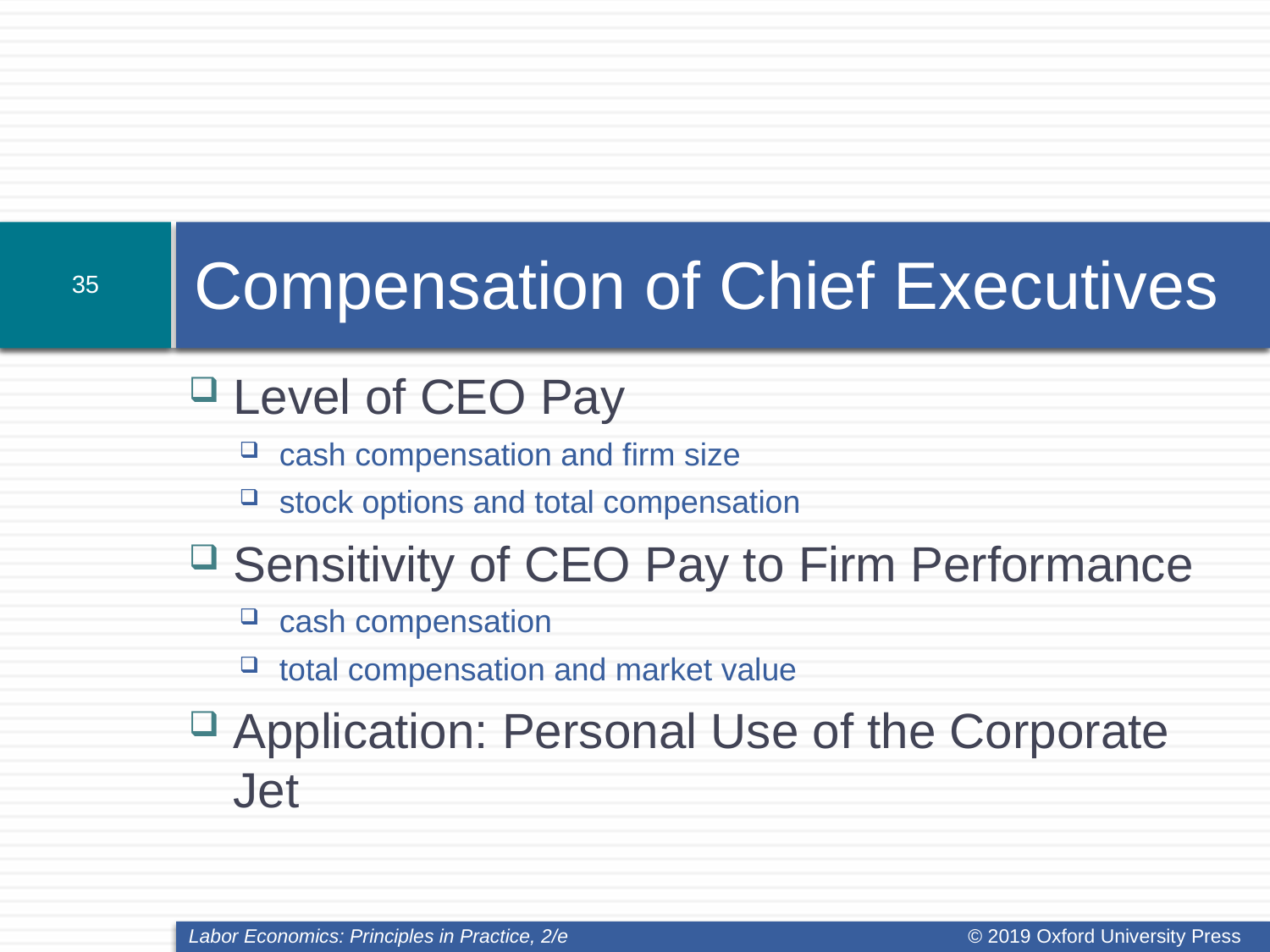

35
# Compensation of Chief Executives
Level of CEO Pay
cash compensation and firm size
stock options and total compensation
Sensitivity of CEO Pay to Firm Performance
cash compensation
total compensation and market value
Application: Personal Use of the Corporate Jet
Labor Economics: Principles in Practice, 2/e
© 2019 Oxford University Press